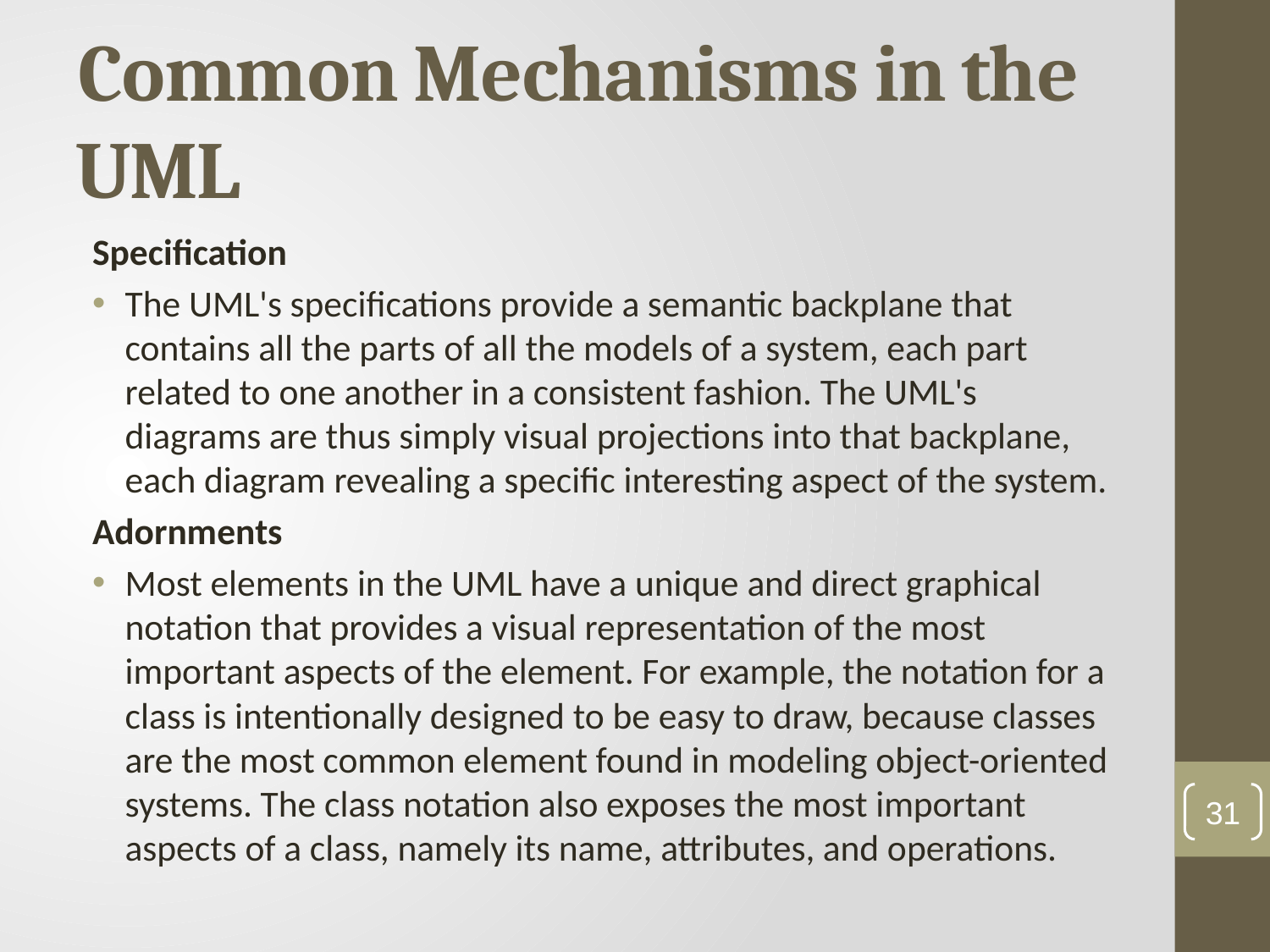

# Common Mechanisms in the UML
Specification
The UML's specifications provide a semantic backplane that contains all the parts of all the models of a system, each part related to one another in a consistent fashion. The UML's diagrams are thus simply visual projections into that backplane, each diagram revealing a specific interesting aspect of the system.
Adornments
Most elements in the UML have a unique and direct graphical notation that provides a visual representation of the most important aspects of the element. For example, the notation for a class is intentionally designed to be easy to draw, because classes are the most common element found in modeling object-oriented systems. The class notation also exposes the most important aspects of a class, namely its name, attributes, and operations.

31